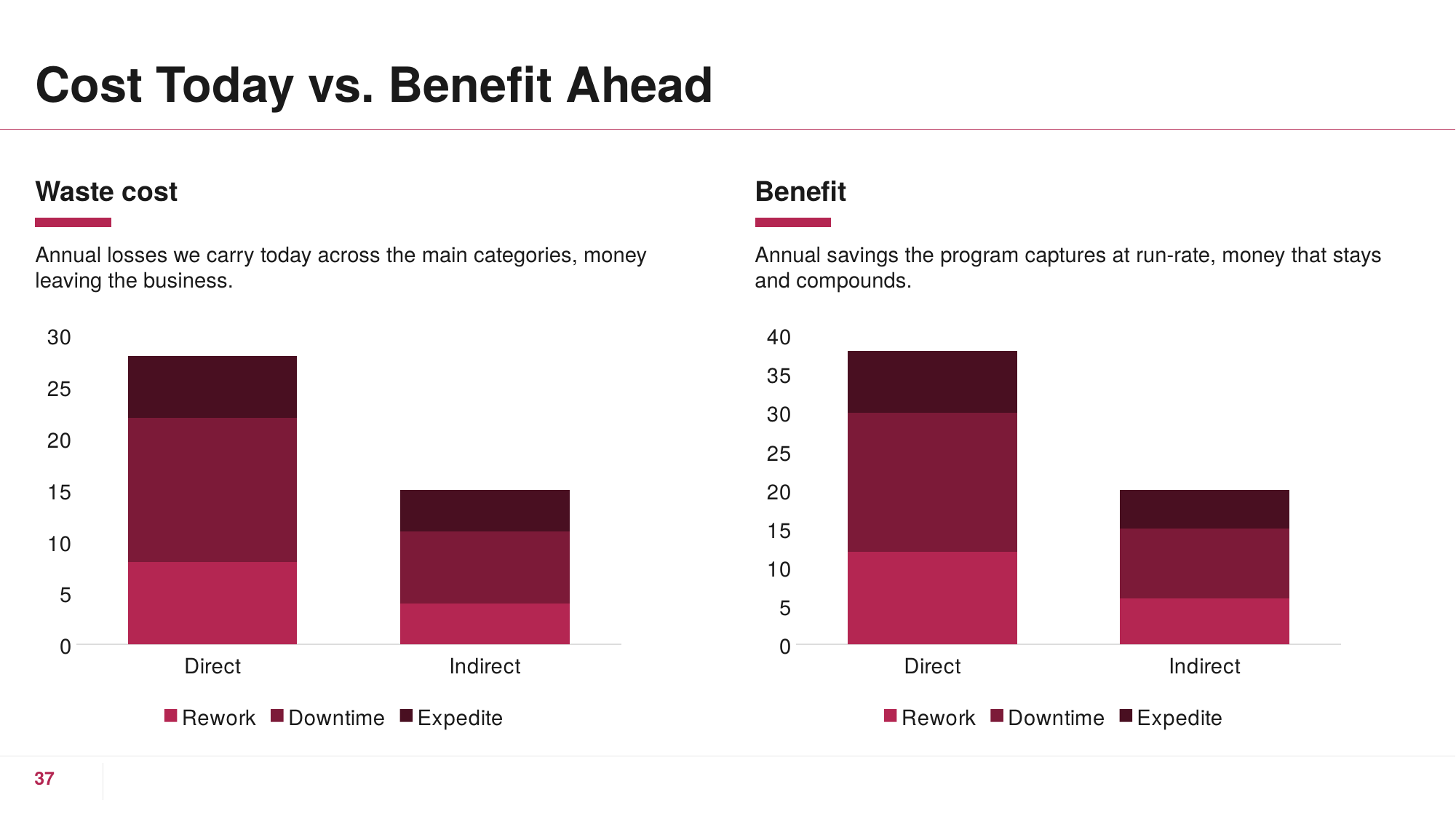

# Cost Today vs. Benefit Ahead
Waste cost
Benefit
Annual losses we carry today across the main categories, money leaving the business.
Annual savings the program captures at run-rate, money that stays and compounds.

### Chart

| Category | Rework | Downtime | Expedite |
|---|---|---|---|
| Direct | 8.0 | 14.0 | 6.0 |
| Indirect | 4.0 | 7.0 | 4.0 |

### Chart

| Category | Rework | Downtime | Expedite |
|---|---|---|---|
| Direct | 12.0 | 18.0 | 8.0 |
| Indirect | 6.0 | 9.0 | 5.0 |
37